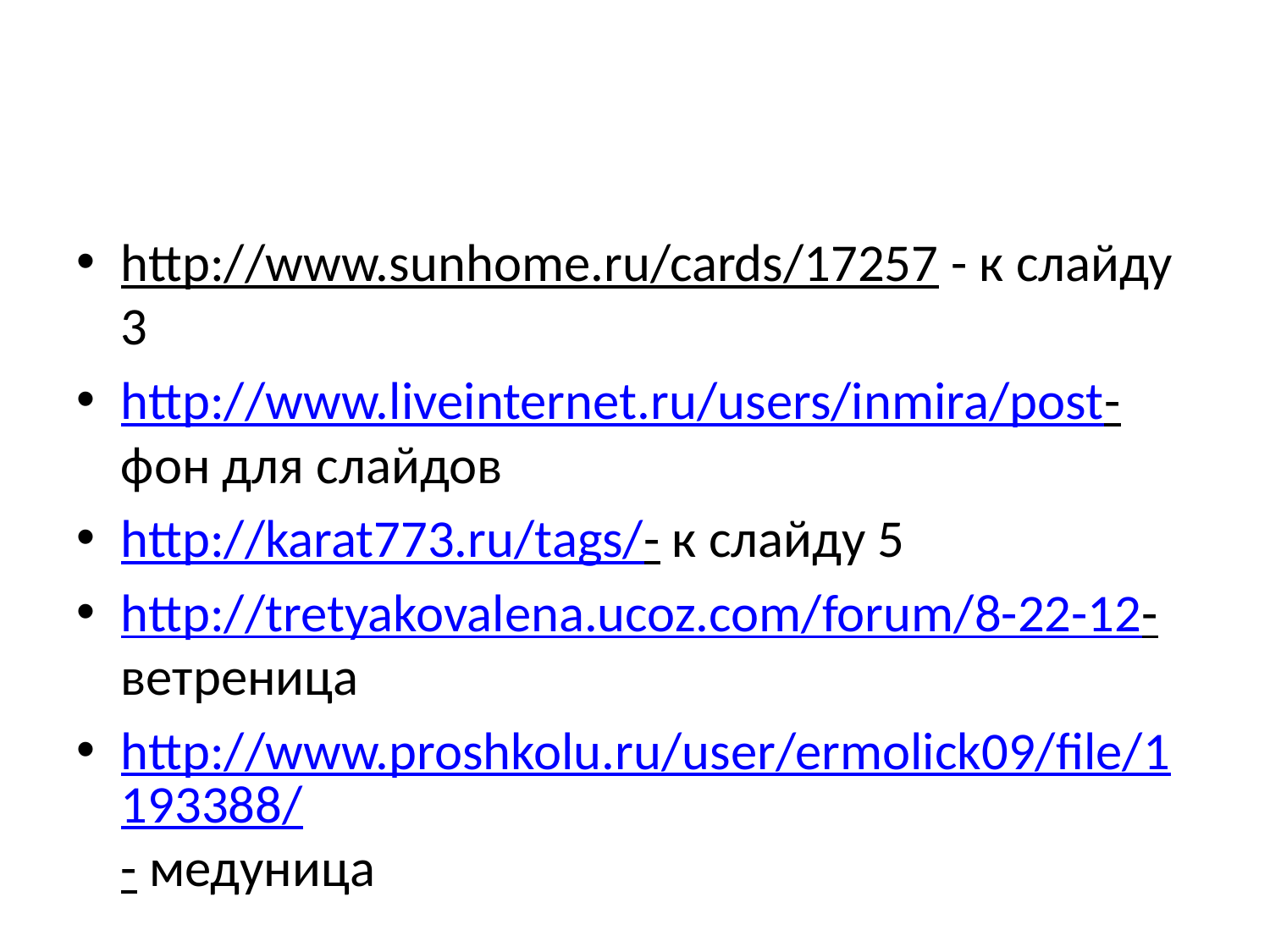

#
http://www.sunhome.ru/cards/17257 - к слайду 3
http://www.liveinternet.ru/users/inmira/post-  фон для слайдов
http://karat773.ru/tags/- к слайду 5
http://tretyakovalena.ucoz.com/forum/8-22-12- ветреница
http://www.proshkolu.ru/user/ermolick09/file/1193388/- медуница